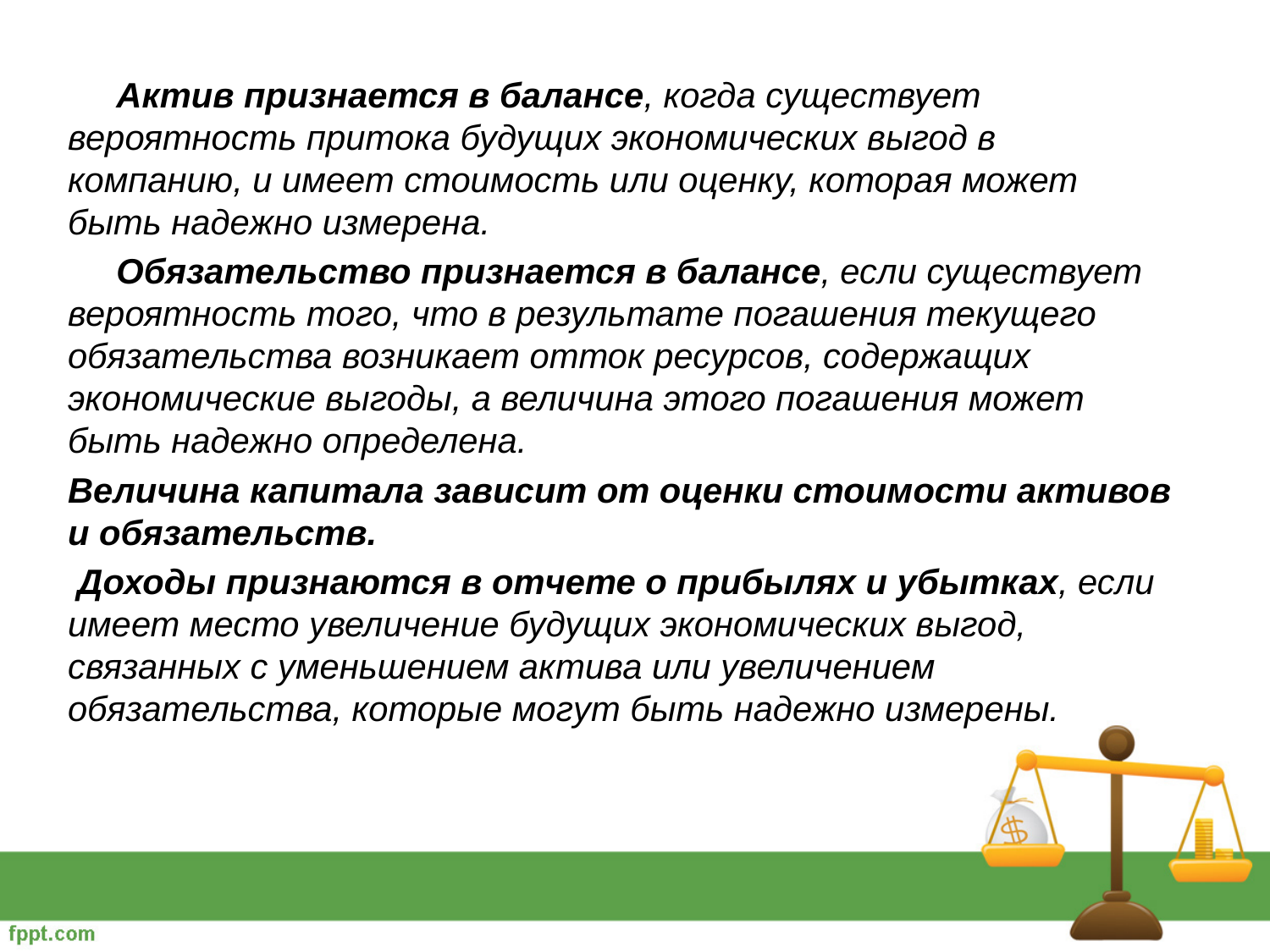

Актив признается в балансе, когда существует вероятность притока будущих экономичес­ких выгод в компанию, и имеет стоимость или оценку, которая может быть надежно измерена.
     Обязательство признается в балансе, если существует вероятность того, что в результате погашения текущего обязательства возникает отток ресурсов, содержащих экономические выгоды, а величина этого погашения может быть надежно определена.
Величина капитала зависит от оценки стоимости активов и обязательств.
 Доходы признаются в отчете о прибылях и убытках, если имеет место увеличение будущих экономических выгод, связанных с уменьшением актива или увеличением обязательства, которые могут быть надежно измерены.